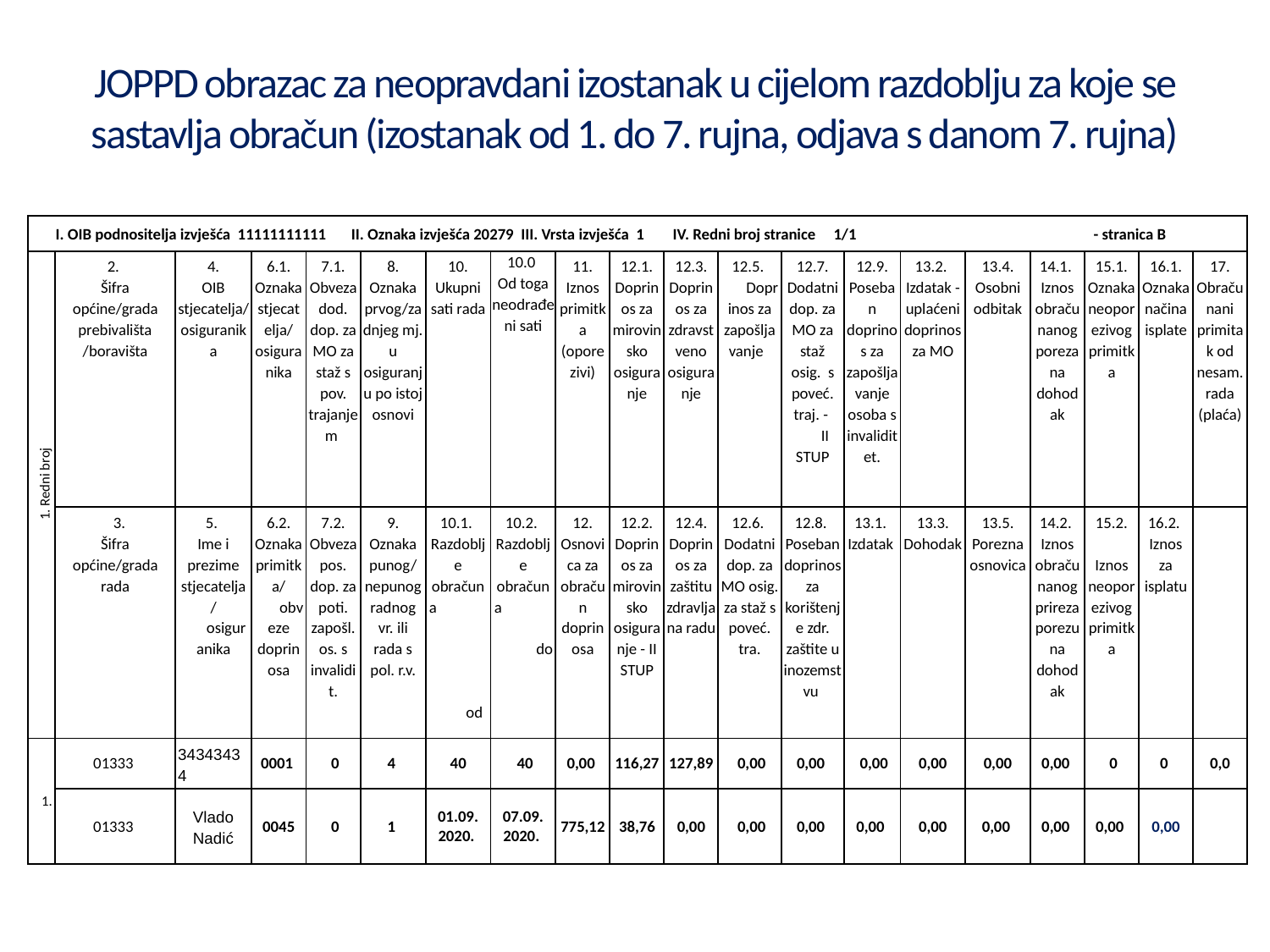

# JOPPD obrazac za neopravdani izostanak u cijelom razdoblju za koje se sastavlja obračun (izostanak od 1. do 7. rujna, odjava s danom 7. rujna)
| I. OIB podnositelja izvješća 11111111111 II. Oznaka izvješća 20279 III. Vrsta izvješća 1 IV. Redni broj stranice 1/1 - stranica B |  |  |  |  |  |  |  |  |  |  |  |  |  |  |  |  |  |  |  |
| --- | --- | --- | --- | --- | --- | --- | --- | --- | --- | --- | --- | --- | --- | --- | --- | --- | --- | --- | --- |
| 1. Redni broj | 2. Šifra općine/grada prebivališta /boravišta | 4. OIB stjecatelja/osiguranika | 6.1. Oznaka stjecatelja/ osiguranika | 7.1. Obveza dod. dop. za MO za staž s pov. trajanjem | 8. Oznaka prvog/zadnjeg mj. u osiguranju po istoj osnovi | 10. Ukupni sati rada | 10.0 Od toga neodrađeni sati | 11. Iznos primitka (oporezivi) | 12.1. Doprinos za mirovinsko osiguranje | 12.3. Doprinos za zdravstveno osiguranje | 12.5. Doprinos za zapošljavanje | 12.7. Dodatni dop. za MO za staž osig. s poveć. traj. - II STUP | 12.9. Poseban doprinos za zapošljavanje osoba s invaliditet. | 13.2. Izdatak - uplaćeni doprinos za MO | 13.4. Osobni odbitak | 14.1. Iznos obračunanog poreza na dohodak | 15.1. Oznaka neoporezivog primitka | 16.1. Oznaka načina isplate | 17. Obračunani primitak od nesam. rada (plaća) |
|  | 3. Šifra općine/grada rada | 5. Ime i prezime stjecatelja/ osiguranika | 6.2. Oznaka primitka/ obveze doprinosa | 7.2. Obveza pos. dop. za poti. zapošl. os. s invalidit. | 9. Oznaka punog/ nepunog radnog vr. ili rada s pol. r.v. | 10.1. Razdoblje obračuna od | 10.2. Razdoblje obračuna do | 12. Osnovica za obračun doprinosa | 12.2. Doprinos za mirovinsko osiguranje - II STUP | 12.4. Doprinos za zaštitu zdravlja na radu | 12.6. Dodatni dop. za MO osig. za staž s poveć. tra. | 12.8. Poseban doprinos za korištenje zdr. zaštite u inozemstvu | 13.1. Izdatak | 13.3. Dohodak | 13.5. Porezna osnovica | 14.2. Iznos obračunanog prireza porezu na dohodak | 15.2. Iznos neoporezivog primitka | 16.2. Iznos za isplatu |  |
| 1. | 01333 | 34343434 | 0001 | 0 | 4 | 40 | 40 | 0,00 | 116,27 | 127,89 | 0,00 | 0,00 | 0,00 | 0,00 | 0,00 | 0,00 | 0 | 0 | 0,0 |
|  | 01333 | Vlado Nadić | 0045 | 0 | 1 | 01.09. 2020. | 07.09. 2020. | 775,12 | 38,76 | 0,00 | 0,00 | 0,00 | 0,00 | 0,00 | 0,00 | 0,00 | 0,00 | 0,00 |  |